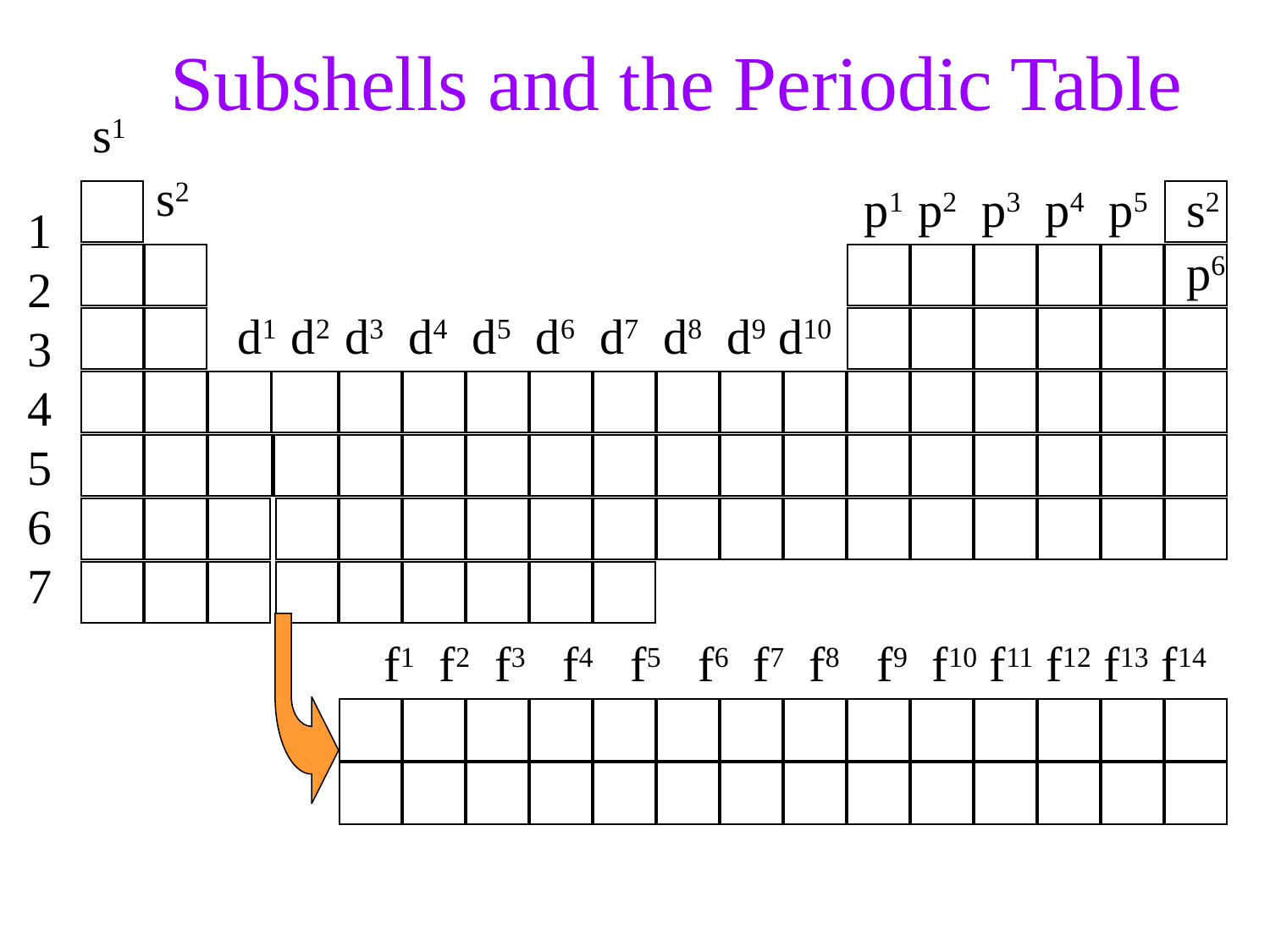

Subshells and the Periodic Table
s1
s2
p1  p2  p3  p4  p5
s2

1
2
3
4
5
6
7
p6
d1  d2  d3  d4  d5  d6  d7  d8  d9 d10

f1  f2  f3   f4   f5   f6  f7  f8   f9  f10 f11 f12 f13 f14